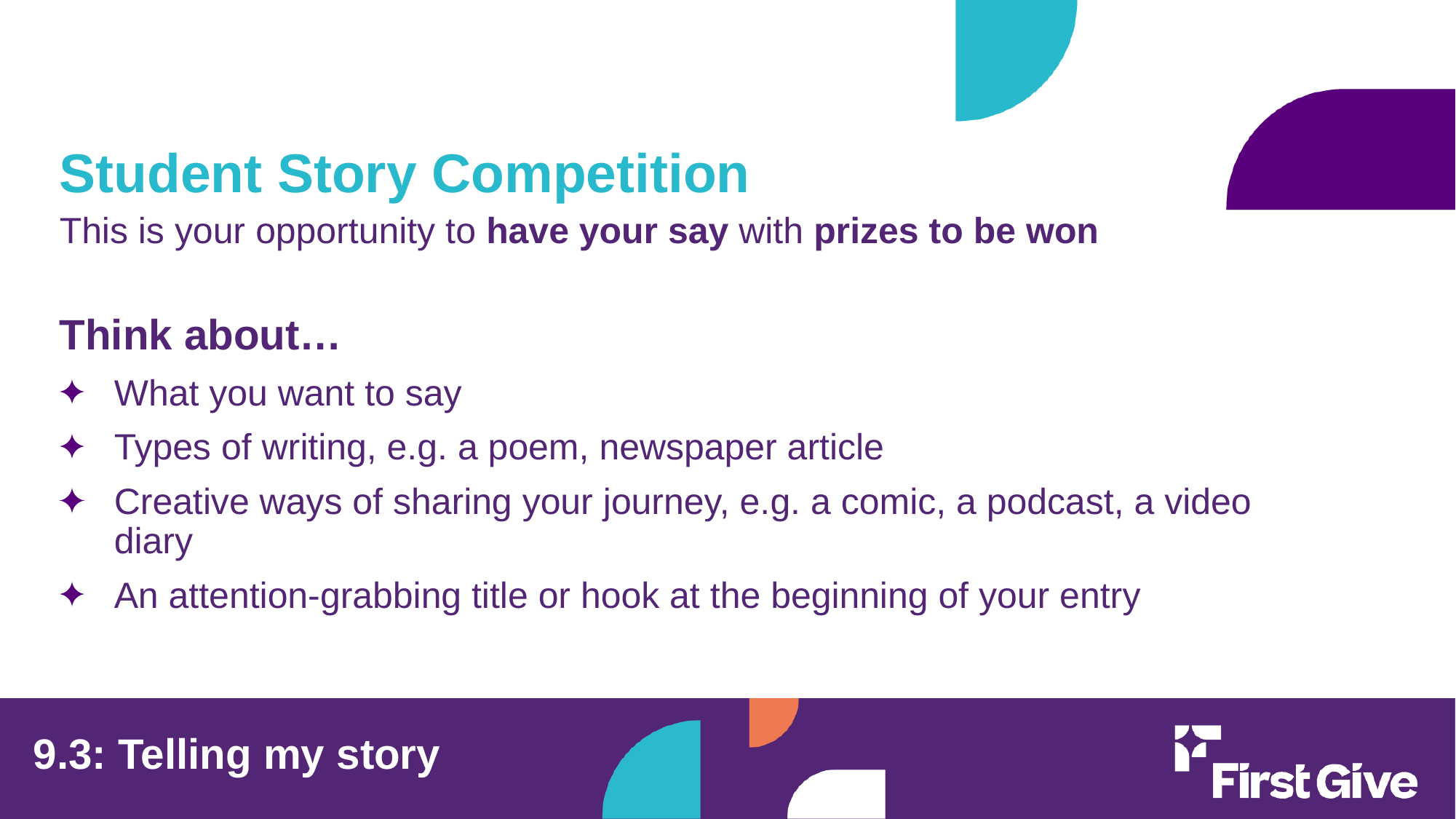

3
Student Story Competition
This is your opportunity to have your say with prizes to be won

Think about…
What you want to say
Types of writing, e.g. a poem, newspaper article
Creative ways of sharing your journey, e.g. a comic, a podcast, a video diary
An attention-grabbing title or hook at the beginning of your entry

9.3: Telling my story